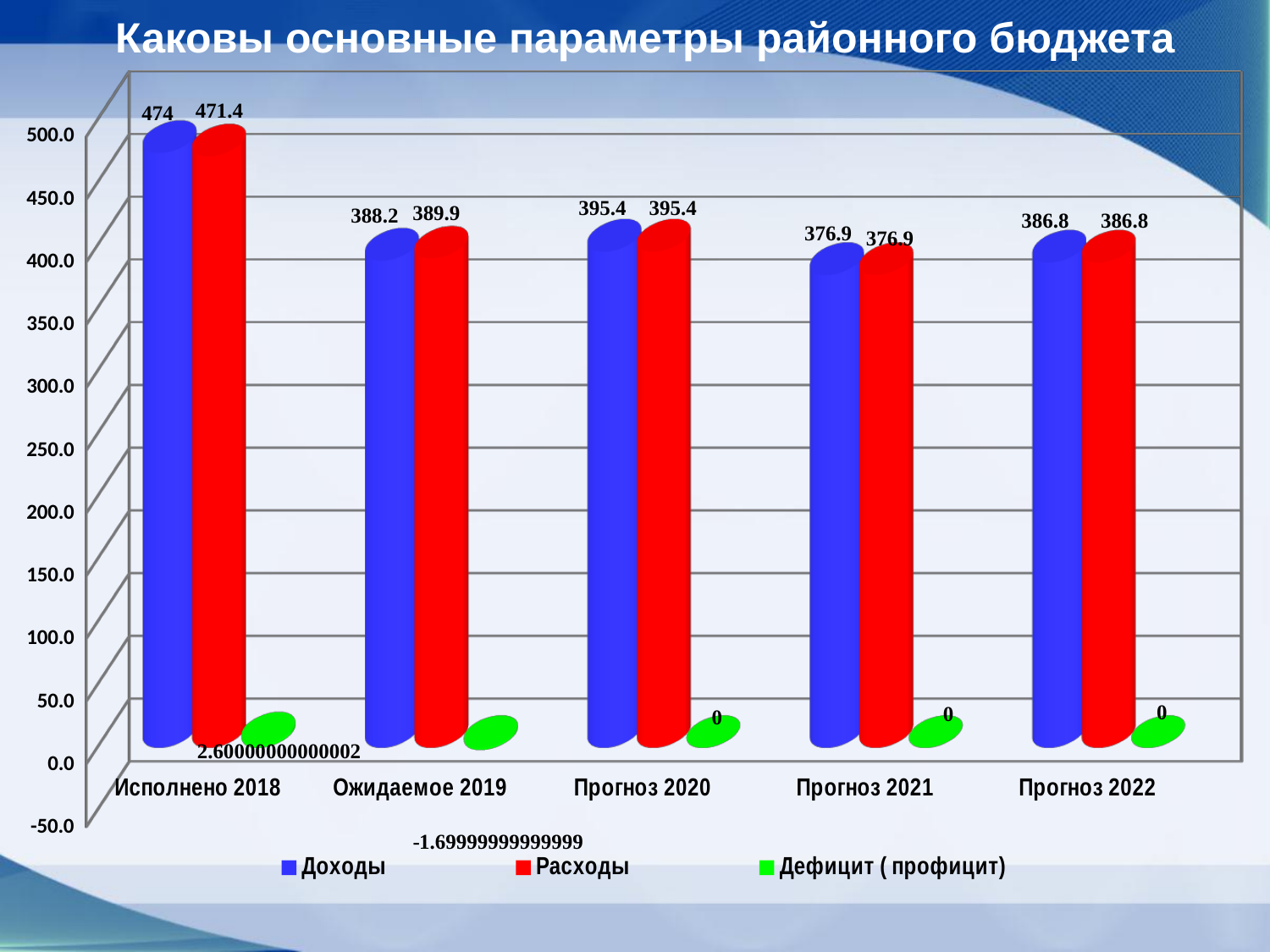

Каковы основные параметры районного бюджета

[unsupported chart]